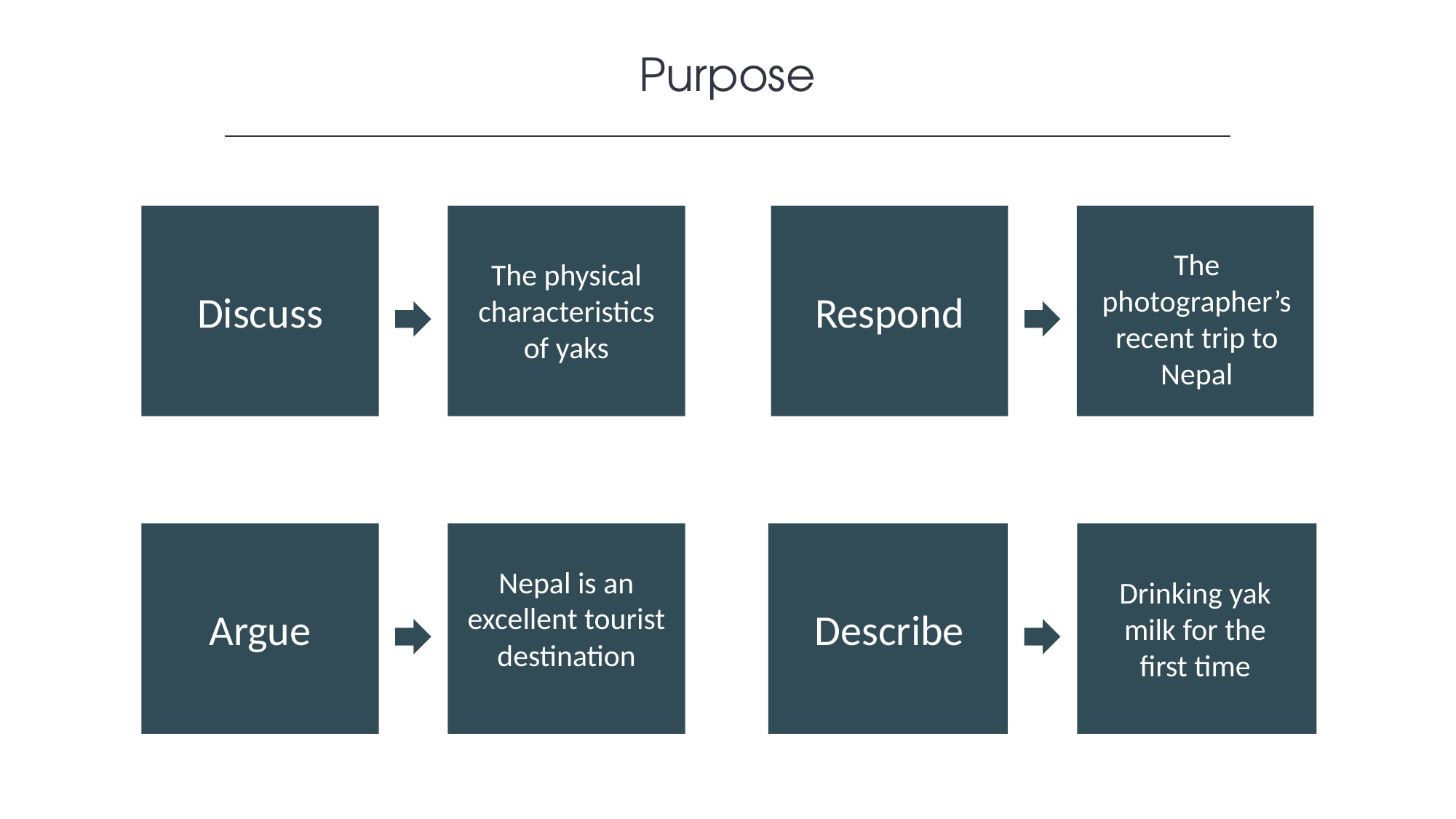

Purpose

The physical characteristics of yaks
Discuss

The photographer’s recent trip to Nepal
Respond

Nepal is an excellent tourist destination
Argue

Drinking yak milk for the first time
Describe